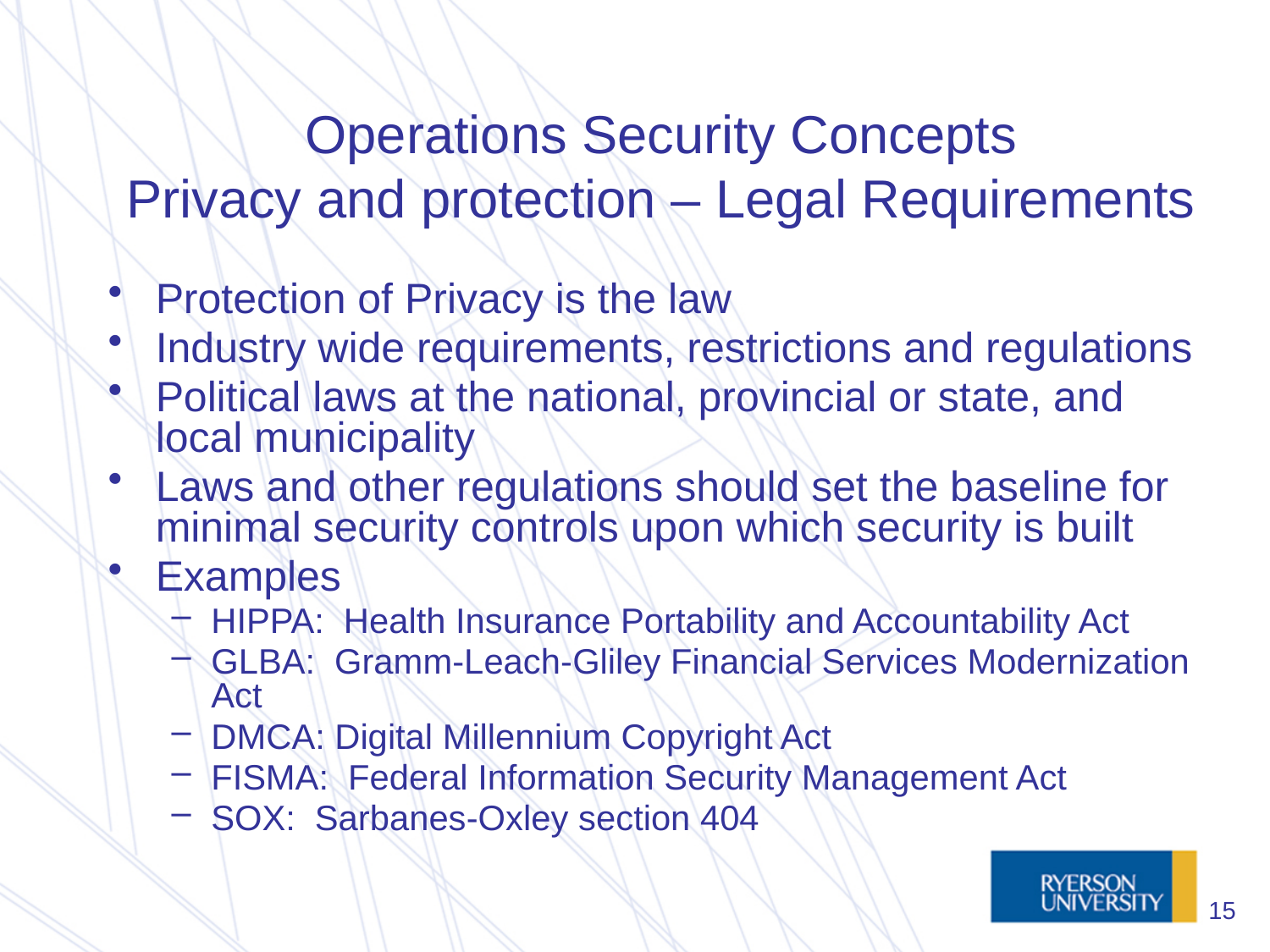

# Operations Security Concepts Privacy and protection – Legal Requirements
Protection of Privacy is the law
Industry wide requirements, restrictions and regulations
Political laws at the national, provincial or state, and local municipality
Laws and other regulations should set the baseline for minimal security controls upon which security is built
Examples
HIPPA:  Health Insurance Portability and Accountability Act
GLBA:  Gramm-Leach-Gliley Financial Services Modernization Act
DMCA: Digital Millennium Copyright Act
FISMA:  Federal Information Security Management Act
SOX:  Sarbanes-Oxley section 404

15